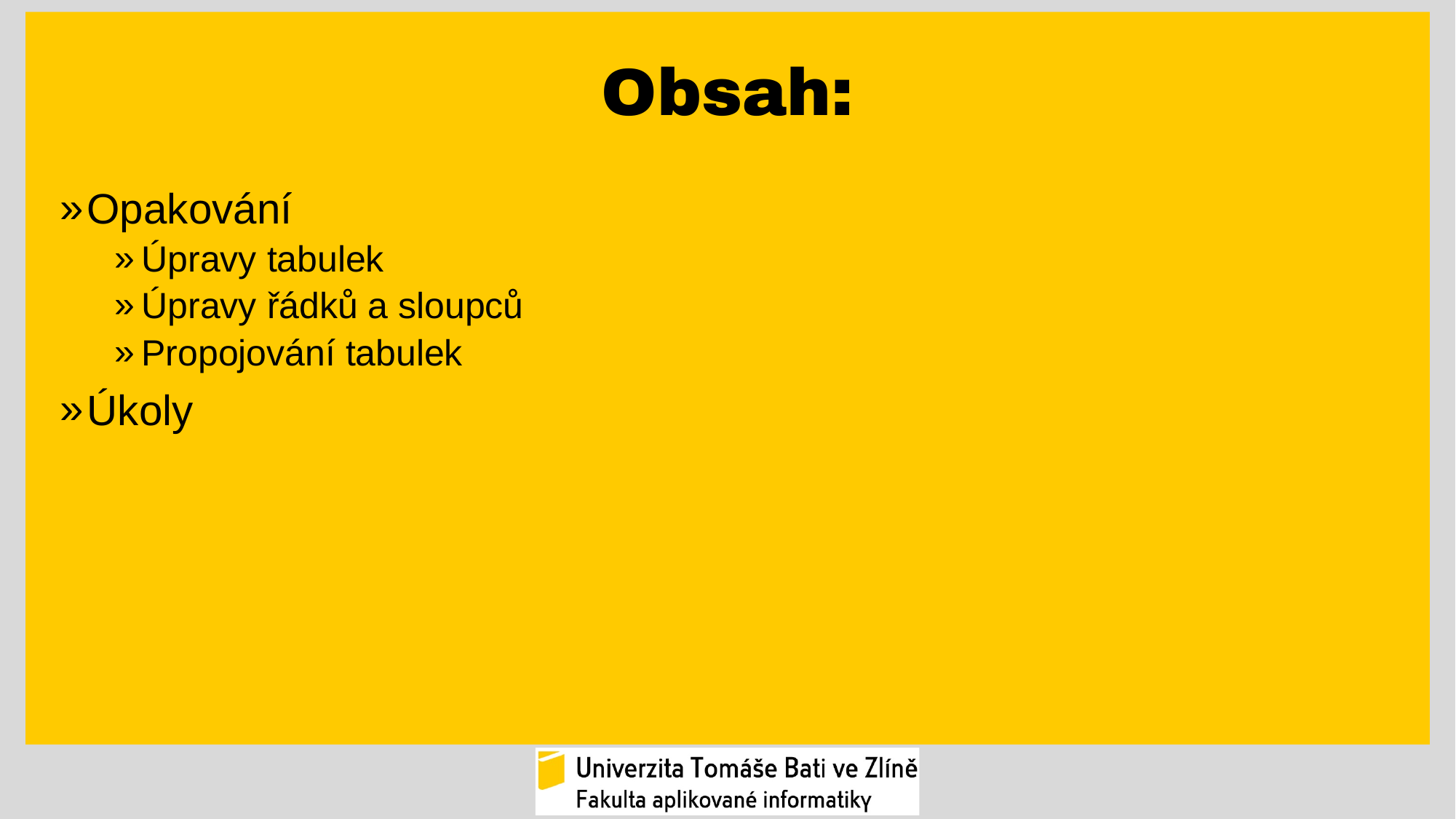

# Obsah:
Opakování
Úpravy tabulek
Úpravy řádků a sloupců
Propojování tabulek
Úkoly